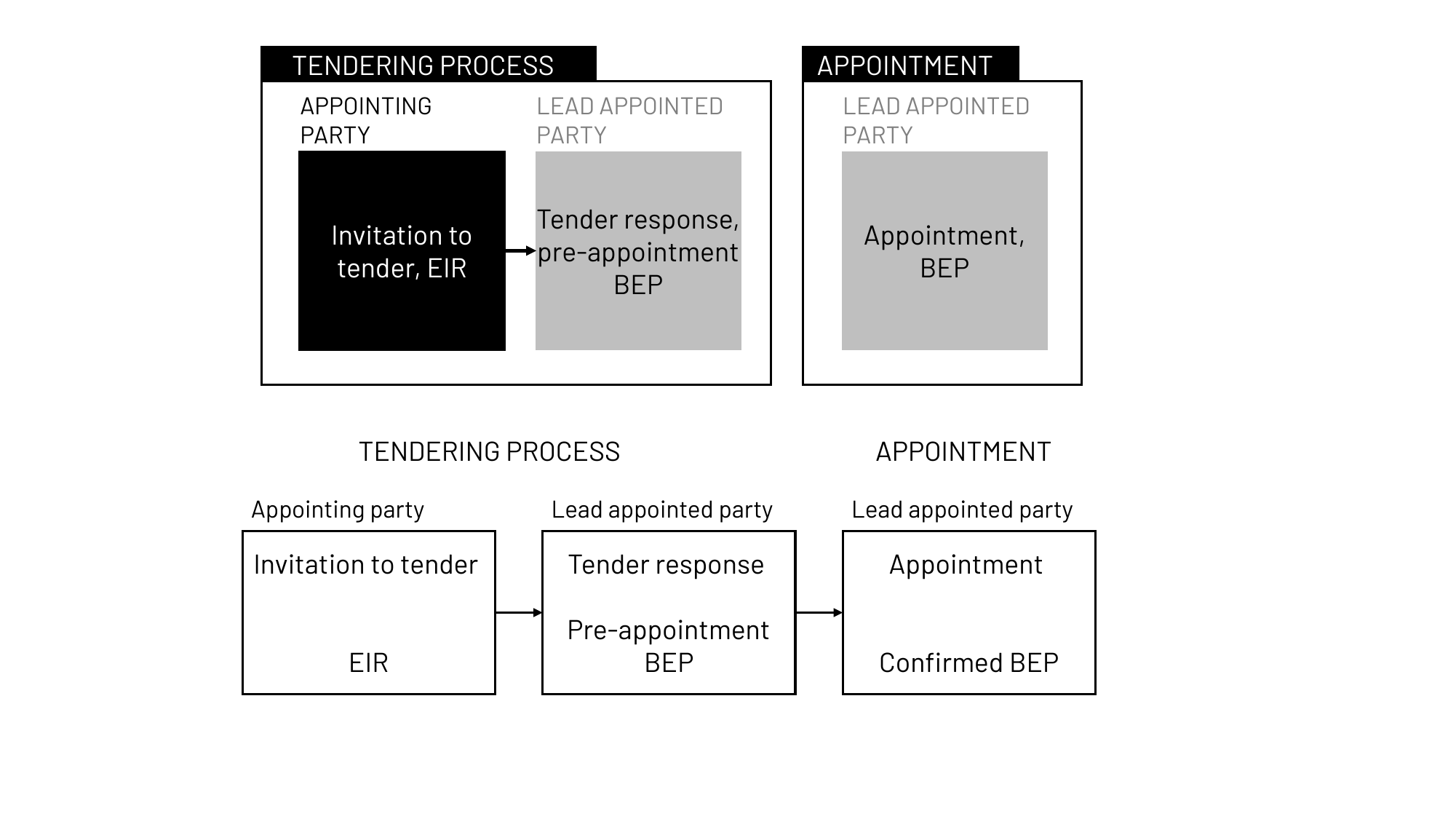

TENDERING PROCESS
APPOINTMENT

APPOINTING PARTY
LEAD APPOINTED PARTY
LEAD APPOINTED PARTY
Invitation to tender, EIR
Tender response, pre-appointment BEP
Appointment, BEP
TENDERING PROCESS
APPOINTMENT
Appointing party
Lead appointed party
Lead appointed party
Invitation to tender

EIR
Tender response

Pre-appointment BEP
Appointment

Confirmed BEP